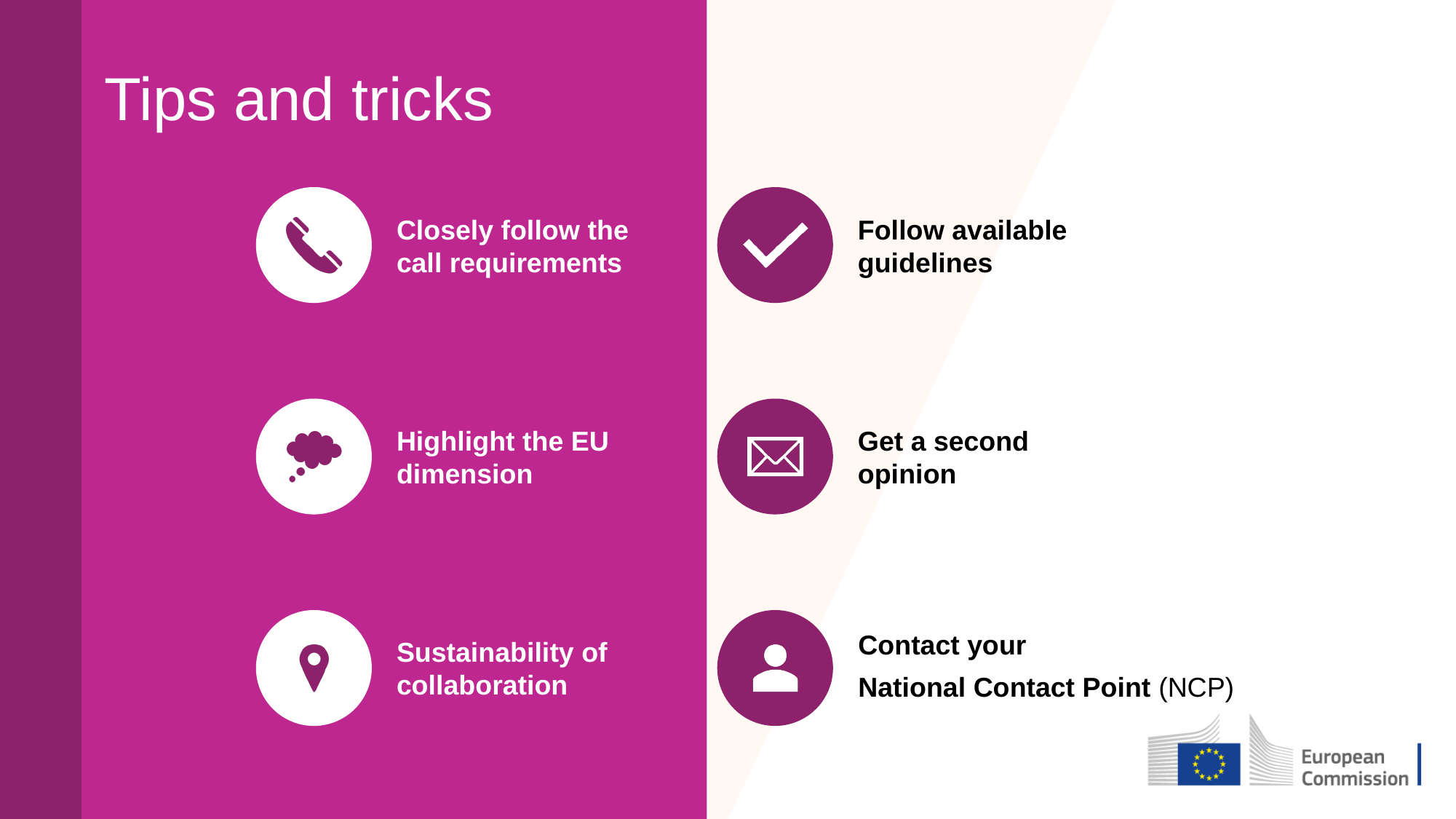

# Tips and tricks
Closely follow the call requirements
Follow available guidelines
Highlight the EU dimension
Get a second opinion
Sustainability of collaboration
Contact your
National Contact Point (NCP)